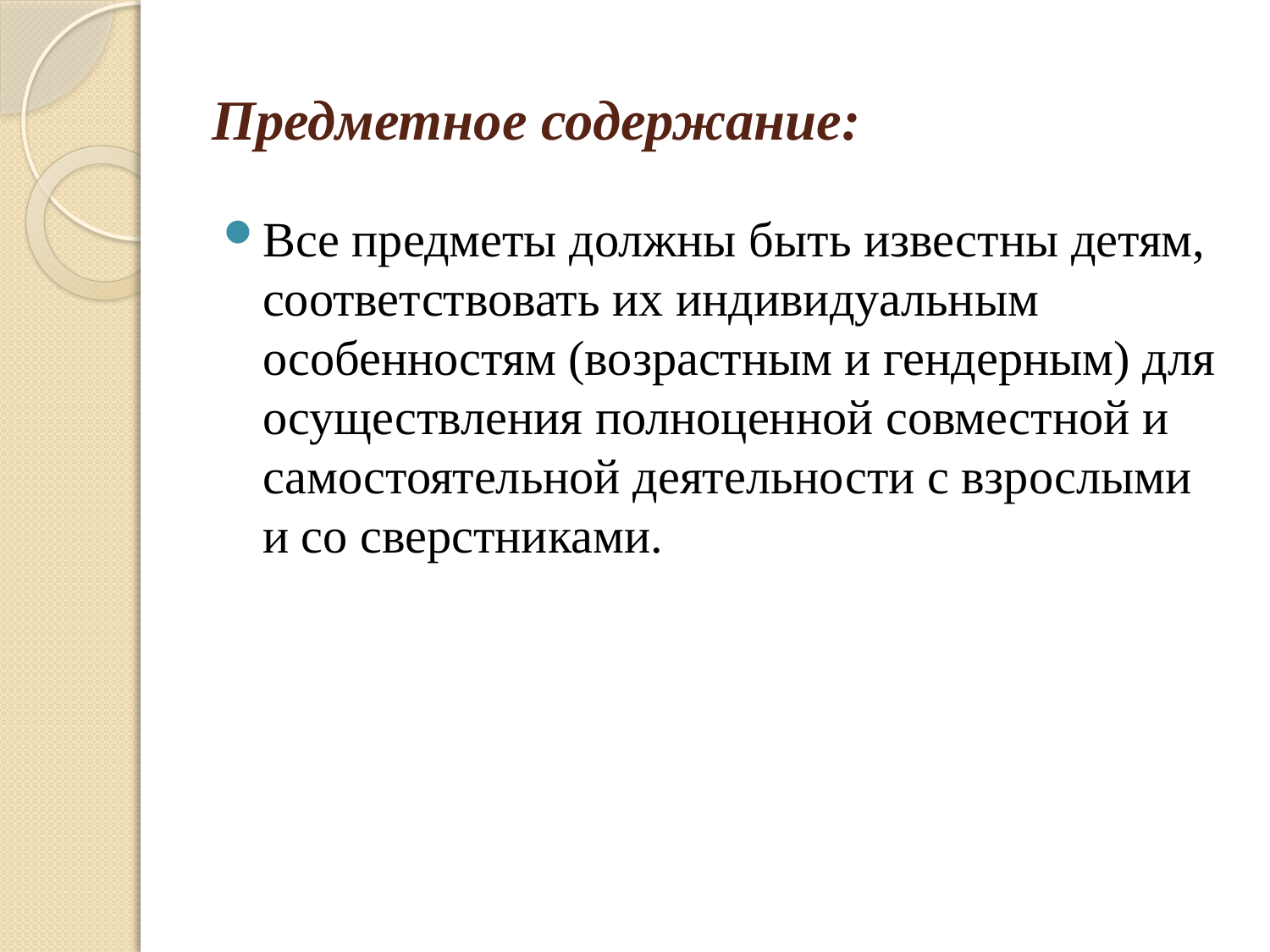

# Предметное содержание:
Все предметы должны быть известны детям, соответствовать их индивидуальным особенностям (возрастным и гендерным) для осуществления полноценной совместной и самостоятельной деятельности с взрослыми и со сверстниками.